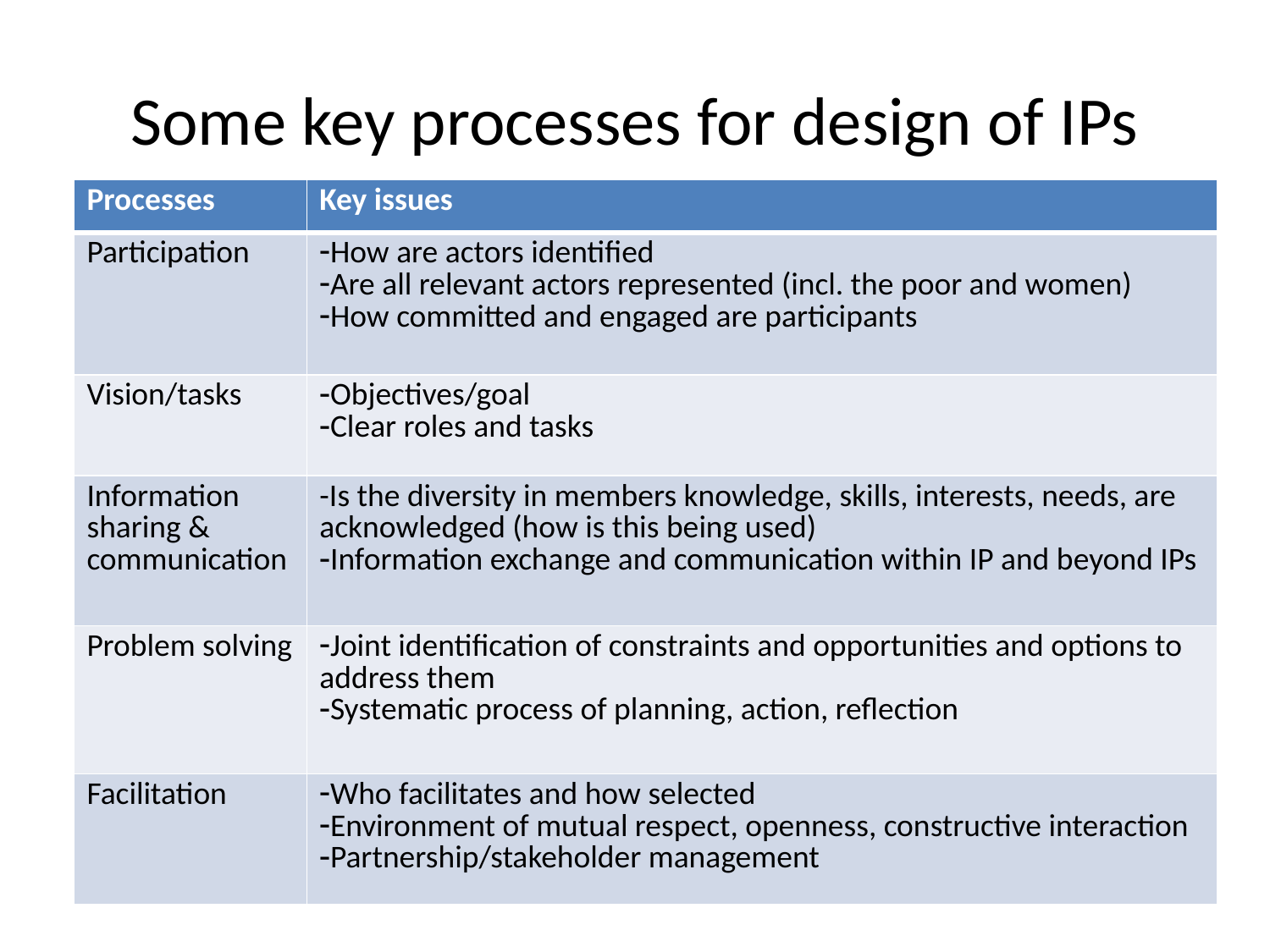

# Some key processes for design of IPs
| Processes | Key issues |
| --- | --- |
| Participation | How are actors identified Are all relevant actors represented (incl. the poor and women) How committed and engaged are participants |
| Vision/tasks | Objectives/goal Clear roles and tasks |
| Information sharing & communication | -Is the diversity in members knowledge, skills, interests, needs, are acknowledged (how is this being used) Information exchange and communication within IP and beyond IPs |
| Problem solving | Joint identification of constraints and opportunities and options to address them Systematic process of planning, action, reflection |
| Facilitation | Who facilitates and how selected Environment of mutual respect, openness, constructive interaction Partnership/stakeholder management |